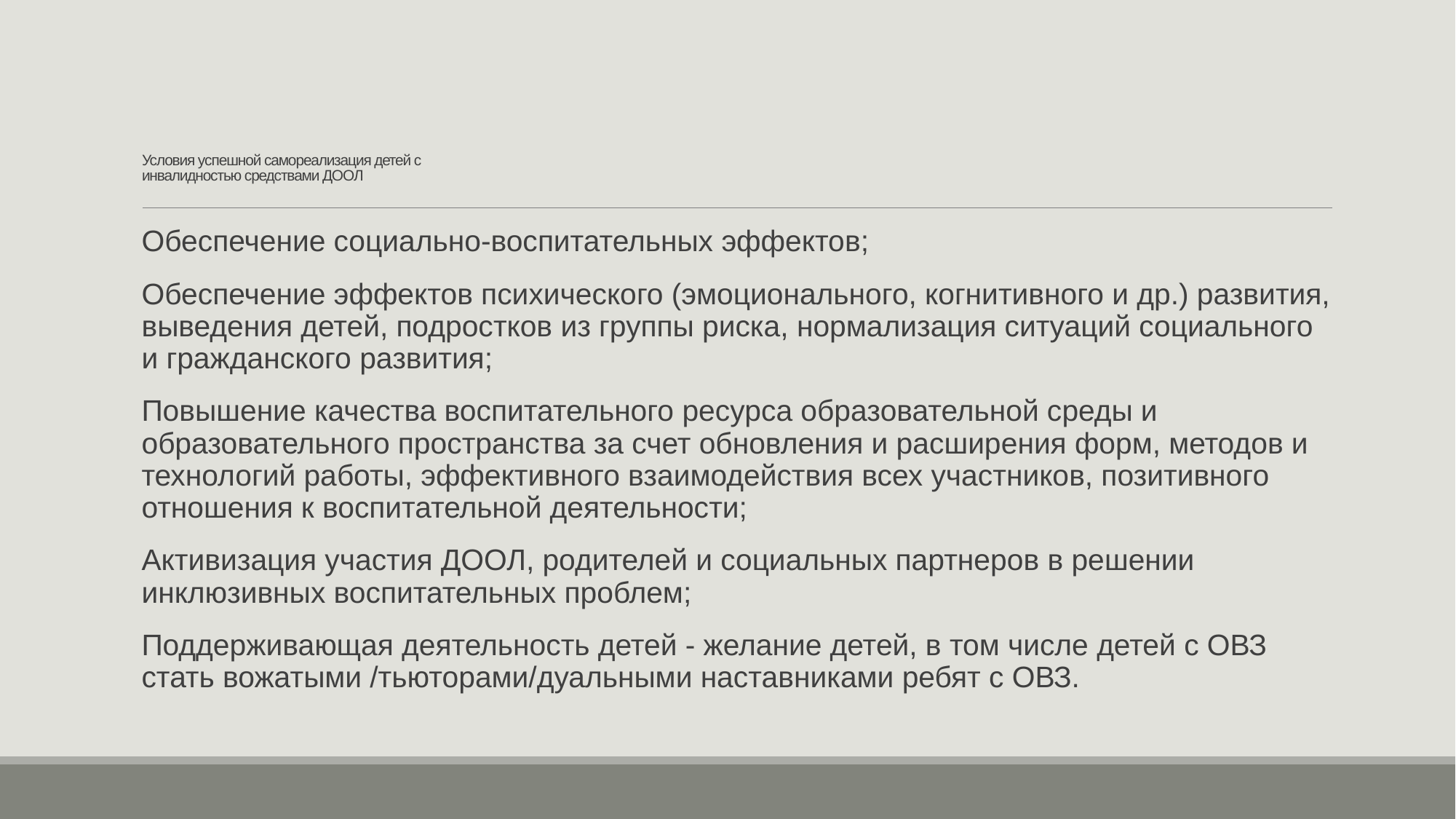

# Условия успешной самореализация детей с инвалидностью средствами ДООЛ
Обеспечение социально-воспитательных эффектов;
Обеспечение эффектов психического (эмоционального, когнитивного и др.) развития, выведения детей, подростков из группы риска, нормализация ситуаций социального и гражданского развития;
Повышение качества воспитательного ресурса образовательной среды и образовательного пространства за счет обновления и расширения форм, методов и технологий работы, эффективного взаимодействия всех участников, позитивного отношения к воспитательной деятельности;
Активизация участия ДООЛ, родителей и социальных партнеров в решении инклюзивных воспитательных проблем;
Поддерживающая деятельность детей - желание детей, в том числе детей с ОВЗ стать вожатыми /тьюторами/дуальными наставниками ребят с ОВЗ.